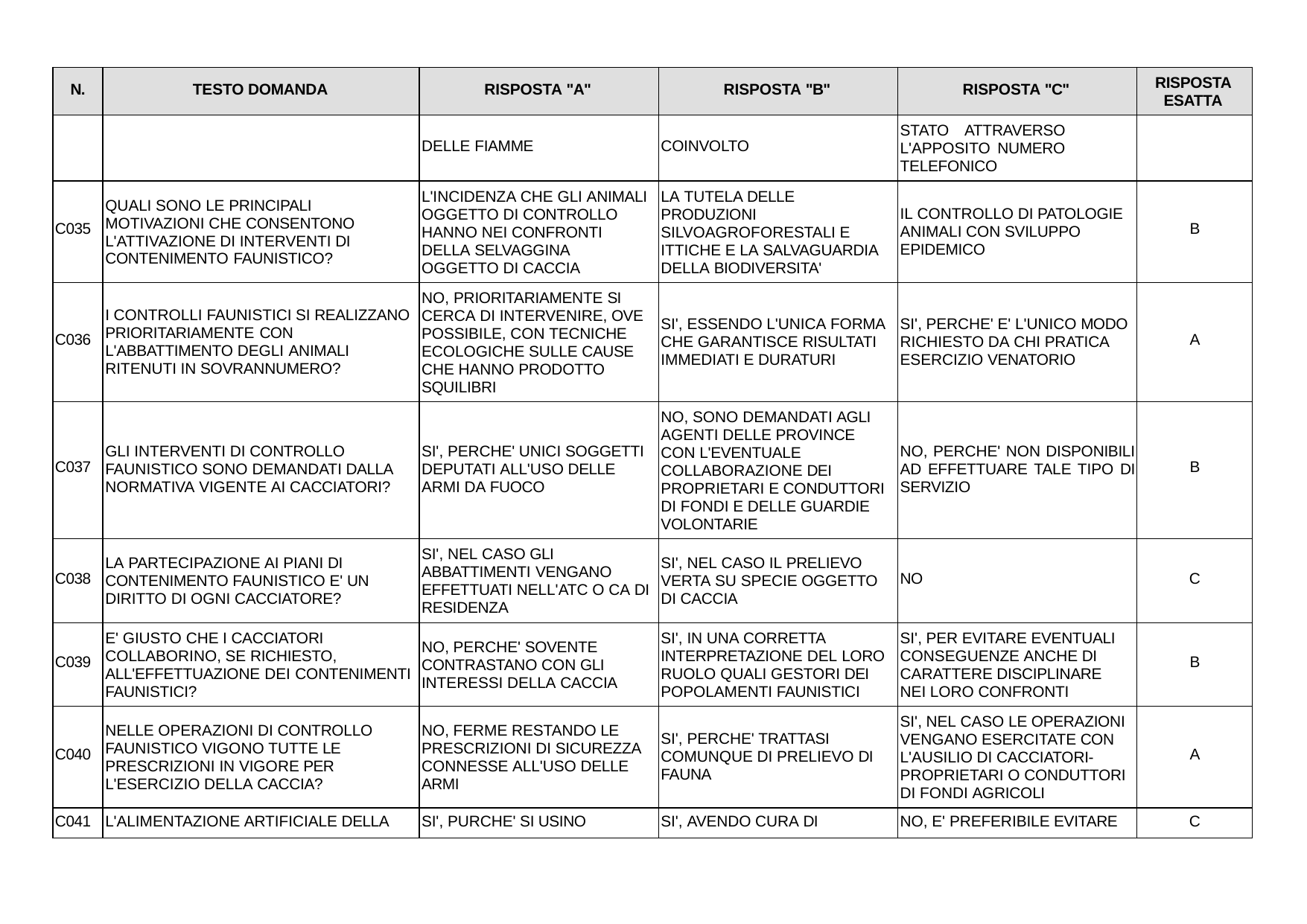

| N. | TESTO DOMANDA | RISPOSTA "A" | RISPOSTA "B" | RISPOSTA "C" | RISPOSTA ESATTA |
| --- | --- | --- | --- | --- | --- |
|  |  | DELLE FIAMME | COINVOLTO | STATO ATTRAVERSO L'APPOSITO NUMERO TELEFONICO |  |
| C035 | QUALI SONO LE PRINCIPALI MOTIVAZIONI CHE CONSENTONO L'ATTIVAZIONE DI INTERVENTI DI CONTENIMENTO FAUNISTICO? | L'INCIDENZA CHE GLI ANIMALI OGGETTO DI CONTROLLO HANNO NEI CONFRONTI DELLA SELVAGGINA OGGETTO DI CACCIA | LA TUTELA DELLE PRODUZIONI SILVOAGROFORESTALI E ITTICHE E LA SALVAGUARDIA DELLA BIODIVERSITA' | IL CONTROLLO DI PATOLOGIE ANIMALI CON SVILUPPO EPIDEMICO | B |
| C036 | I CONTROLLI FAUNISTICI SI REALIZZANO PRIORITARIAMENTE CON L'ABBATTIMENTO DEGLI ANIMALI RITENUTI IN SOVRANNUMERO? | NO, PRIORITARIAMENTE SI CERCA DI INTERVENIRE, OVE POSSIBILE, CON TECNICHE ECOLOGICHE SULLE CAUSE CHE HANNO PRODOTTO SQUILIBRI | SI', ESSENDO L'UNICA FORMA CHE GARANTISCE RISULTATI IMMEDIATI E DURATURI | SI', PERCHE' E' L'UNICO MODO RICHIESTO DA CHI PRATICA ESERCIZIO VENATORIO | A |
| C037 | GLI INTERVENTI DI CONTROLLO FAUNISTICO SONO DEMANDATI DALLA NORMATIVA VIGENTE AI CACCIATORI? | SI', PERCHE' UNICI SOGGETTI DEPUTATI ALL'USO DELLE ARMI DA FUOCO | NO, SONO DEMANDATI AGLI AGENTI DELLE PROVINCE CON L'EVENTUALE COLLABORAZIONE DEI PROPRIETARI E CONDUTTORI DI FONDI E DELLE GUARDIE VOLONTARIE | NO, PERCHE' NON DISPONIBILI AD EFFETTUARE TALE TIPO DI SERVIZIO | B |
| C038 | LA PARTECIPAZIONE AI PIANI DI CONTENIMENTO FAUNISTICO E' UN DIRITTO DI OGNI CACCIATORE? | SI', NEL CASO GLI ABBATTIMENTI VENGANO EFFETTUATI NELL'ATC O CA DI RESIDENZA | SI', NEL CASO IL PRELIEVO VERTA SU SPECIE OGGETTO DI CACCIA | NO | C |
| C039 | E' GIUSTO CHE I CACCIATORI COLLABORINO, SE RICHIESTO, ALL'EFFETTUAZIONE DEI CONTENIMENTI FAUNISTICI? | NO, PERCHE' SOVENTE CONTRASTANO CON GLI INTERESSI DELLA CACCIA | SI', IN UNA CORRETTA INTERPRETAZIONE DEL LORO RUOLO QUALI GESTORI DEI POPOLAMENTI FAUNISTICI | SI', PER EVITARE EVENTUALI CONSEGUENZE ANCHE DI CARATTERE DISCIPLINARE NEI LORO CONFRONTI | B |
| C040 | NELLE OPERAZIONI DI CONTROLLO FAUNISTICO VIGONO TUTTE LE PRESCRIZIONI IN VIGORE PER L'ESERCIZIO DELLA CACCIA? | NO, FERME RESTANDO LE PRESCRIZIONI DI SICUREZZA CONNESSE ALL'USO DELLE ARMI | SI', PERCHE' TRATTASI COMUNQUE DI PRELIEVO DI FAUNA | SI', NEL CASO LE OPERAZIONI VENGANO ESERCITATE CON L'AUSILIO DI CACCIATORI- PROPRIETARI O CONDUTTORI DI FONDI AGRICOLI | A |
| C041 | L'ALIMENTAZIONE ARTIFICIALE DELLA | SI', PURCHE' SI USINO | SI', AVENDO CURA DI | NO, E' PREFERIBILE EVITARE | C |